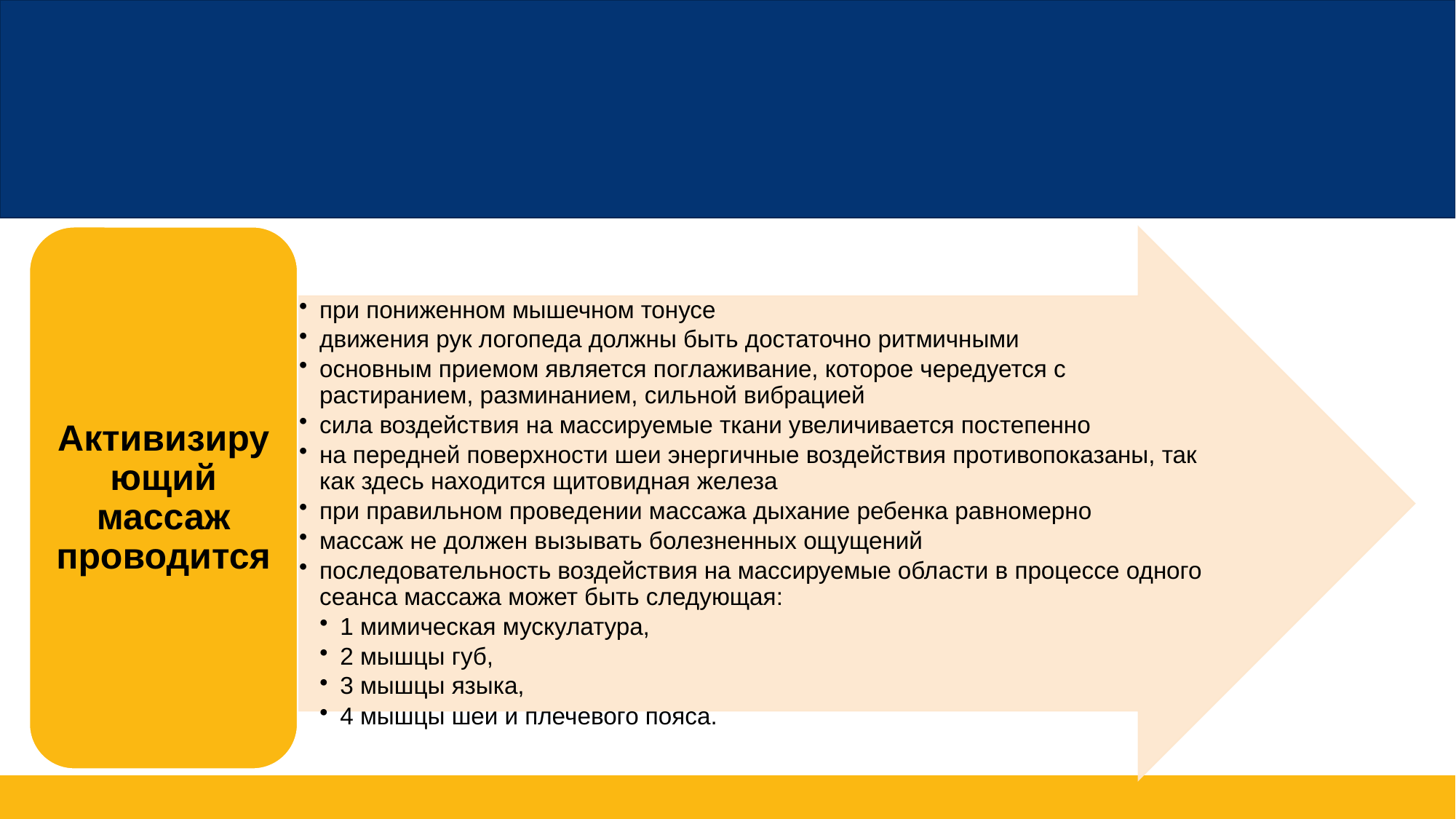

#
при пониженном мышечном тонусе
движения рук логопеда должны быть достаточно ритмичными
основным приемом является поглаживание, которое чередуется с растиранием, разминанием, сильной вибрацией
сила воздействия на массируемые ткани увеличивается постепенно
на передней поверхности шеи энергичные воздействия противопоказаны, так  как здесь находится щитовидная железа
при правильном проведении массажа дыхание ребенка равномерно
массаж не должен вызывать болезненных ощущений
последовательность воздействия на массируемые области в процессе одного сеанса массажа может быть следующая:
1 мимическая мускулатура,
2 мышцы губ,
3 мышцы языка,
4 мышцы шеи и плечевого пояса.
Активизирующий массаж проводится